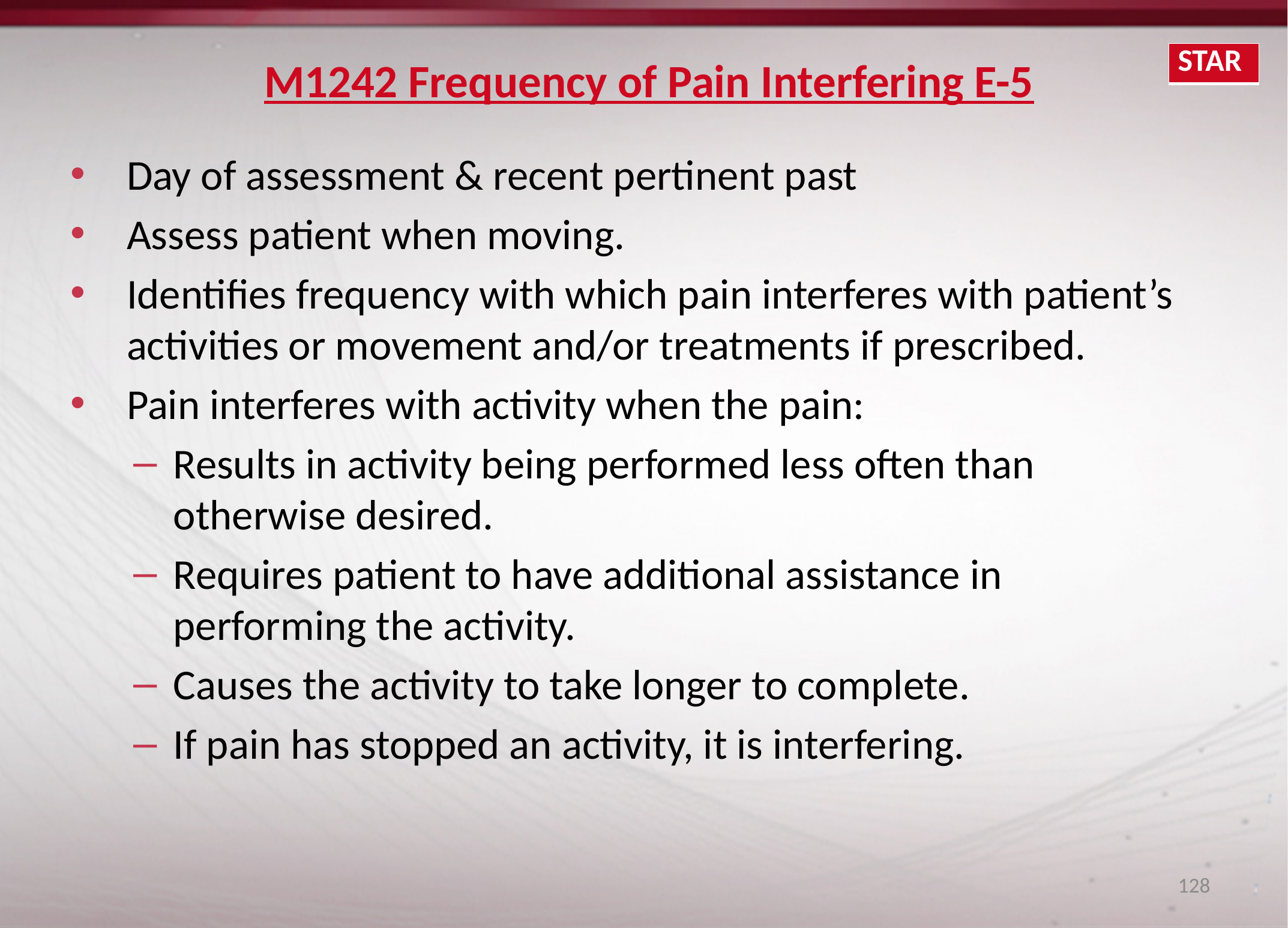

# M1242 Frequency of Pain Interfering E-5
| STAR |
| --- |
Day of assessment & recent pertinent past
Assess patient when moving.
Identifies frequency with which pain interferes with patient’s activities or movement and/or treatments if prescribed.
Pain interferes with activity when the pain:
Results in activity being performed less often than otherwise desired.
Requires patient to have additional assistance in performing the activity.
Causes the activity to take longer to complete.
If pain has stopped an activity, it is interfering.

128